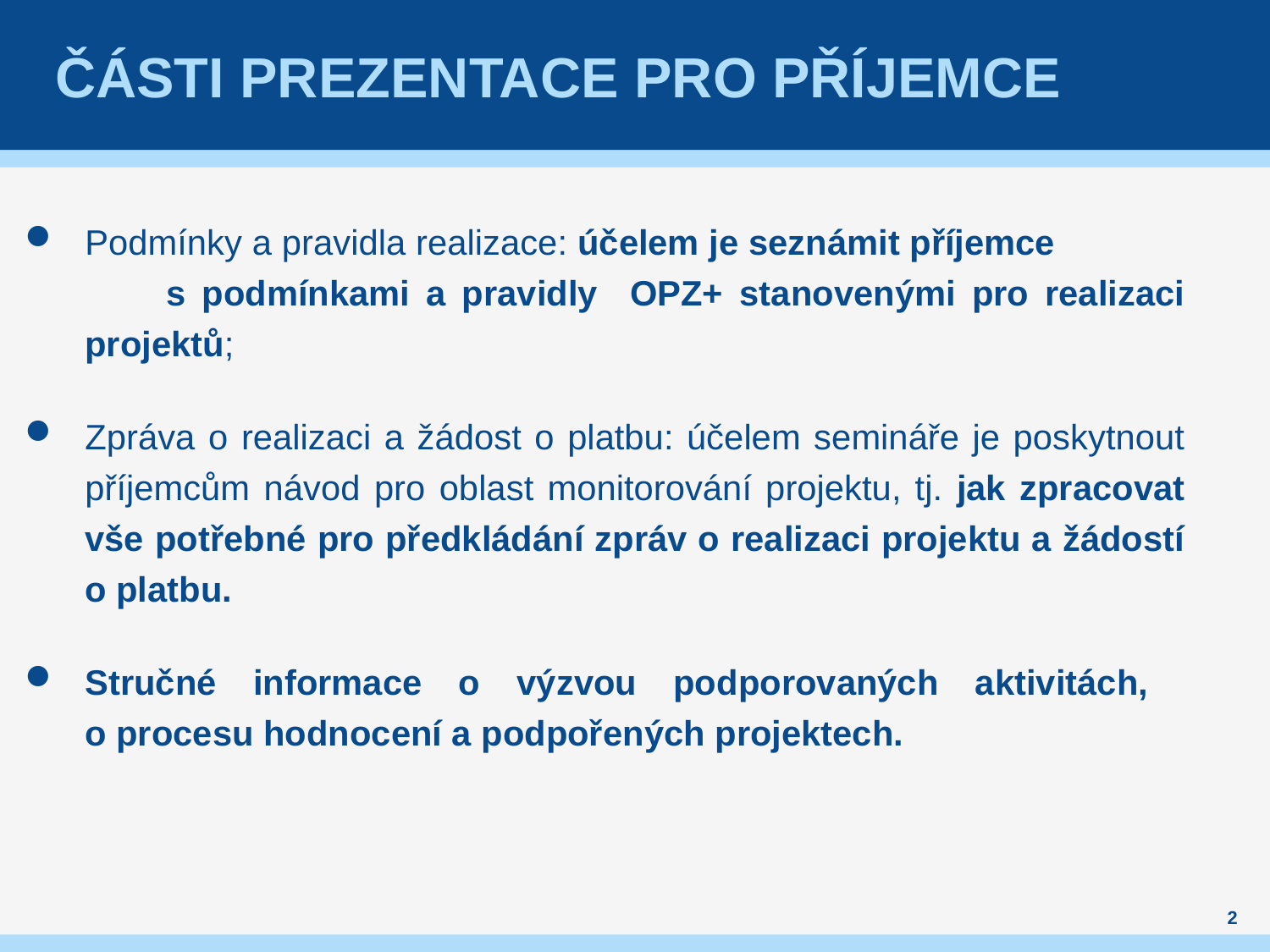

# ČÁSTI PREZENTACE PRO PŘÍJEMCE

Podmínky a pravidla realizace: účelem je seznámit příjemce                   s podmínkami a pravidly  OPZ+ stanovenými pro realizaci projektů;
Zpráva o realizaci a žádost o platbu: účelem semináře je poskytnout příjemcům návod pro oblast monitorování projektu, tj. jak zpracovat vše potřebné pro předkládání zpráv o realizaci projektu a žádostí o platbu.
Stručné informace o výzvou podporovaných aktivitách,
o procesu hodnocení a podpořených projektech.
2